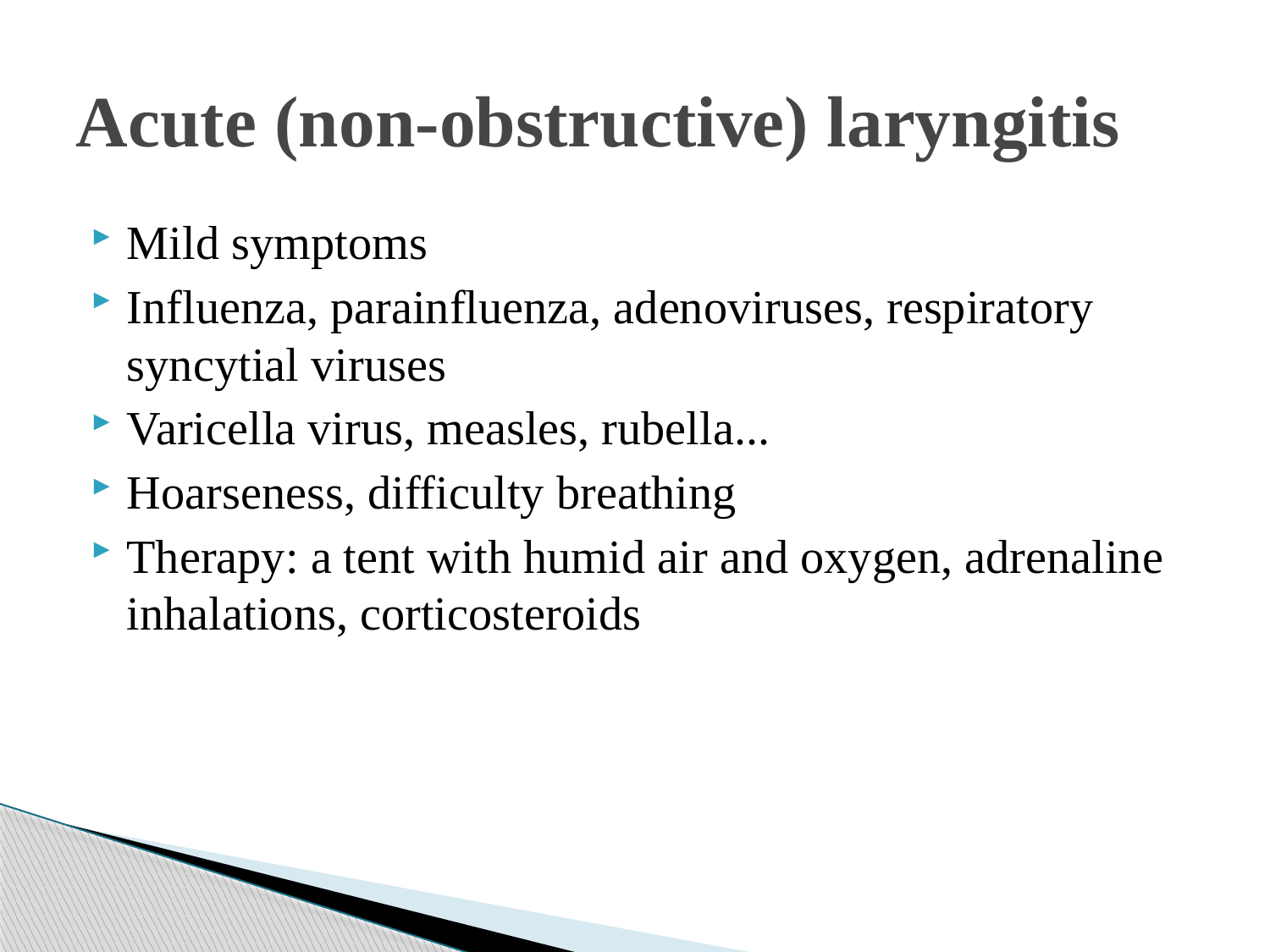

# Acute (non-obstructive) laryngitis
Mild symptoms
Influenza, parainfluenza, adenoviruses, respiratory syncytial viruses
Varicella virus, measles, rubella...
Hoarseness, difficulty breathing
Therapy: a tent with humid air and oxygen, adrenaline inhalations, corticosteroids